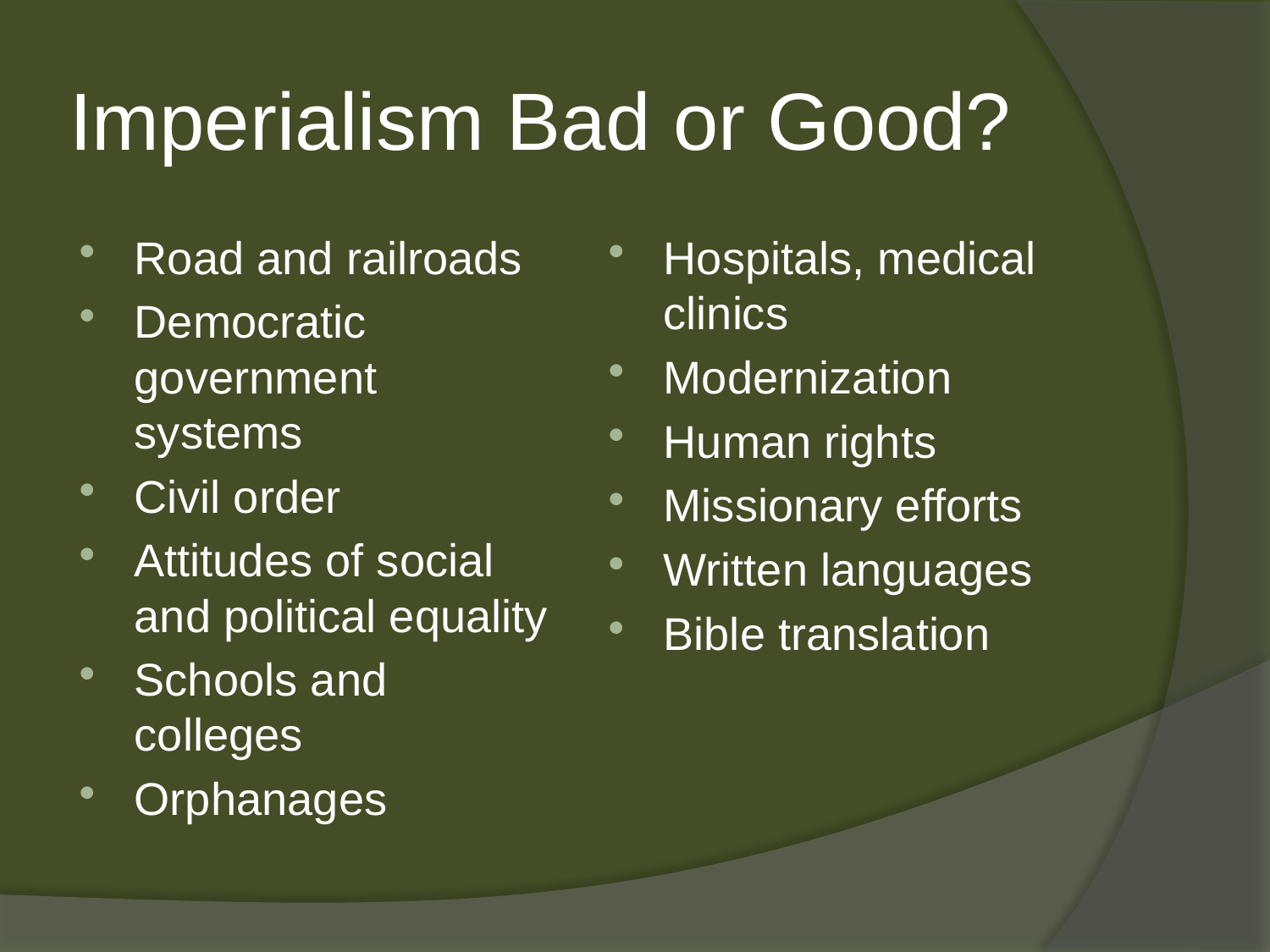

# Imperialism Bad or Good?
Road and railroads
Democratic government systems
Civil order
Attitudes of social and political equality
Schools and colleges
Orphanages
Hospitals, medical clinics
Modernization
Human rights
Missionary efforts
Written languages
Bible translation